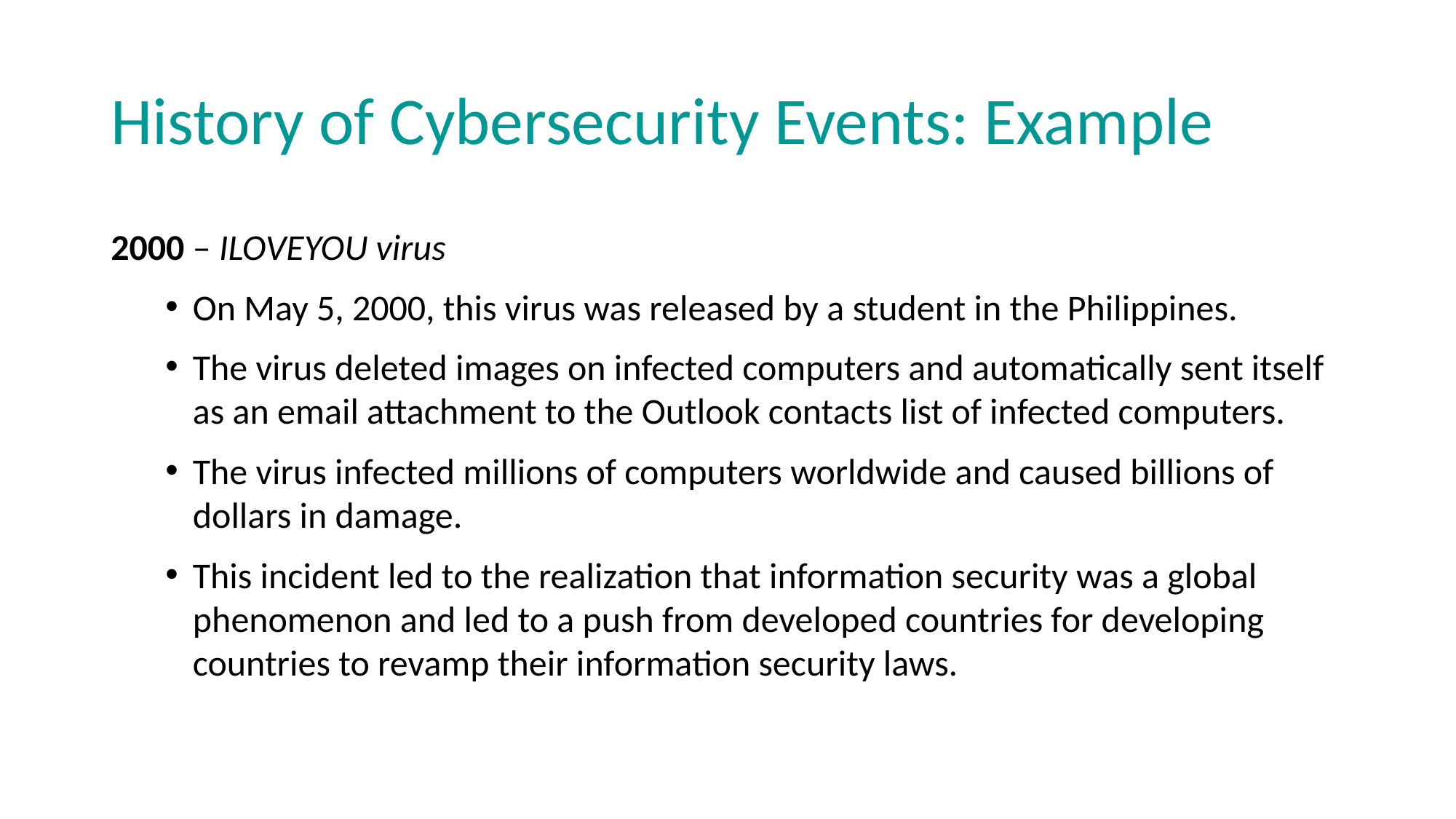

# History of Cybersecurity Events: Example
2000 – ILOVEYOU virus
On May 5, 2000, this virus was released by a student in the Philippines.
The virus deleted images on infected computers and automatically sent itself as an email attachment to the Outlook contacts list of infected computers.
The virus infected millions of computers worldwide and caused billions of dollars in damage.
This incident led to the realization that information security was a global phenomenon and led to a push from developed countries for developing countries to revamp their information security laws.